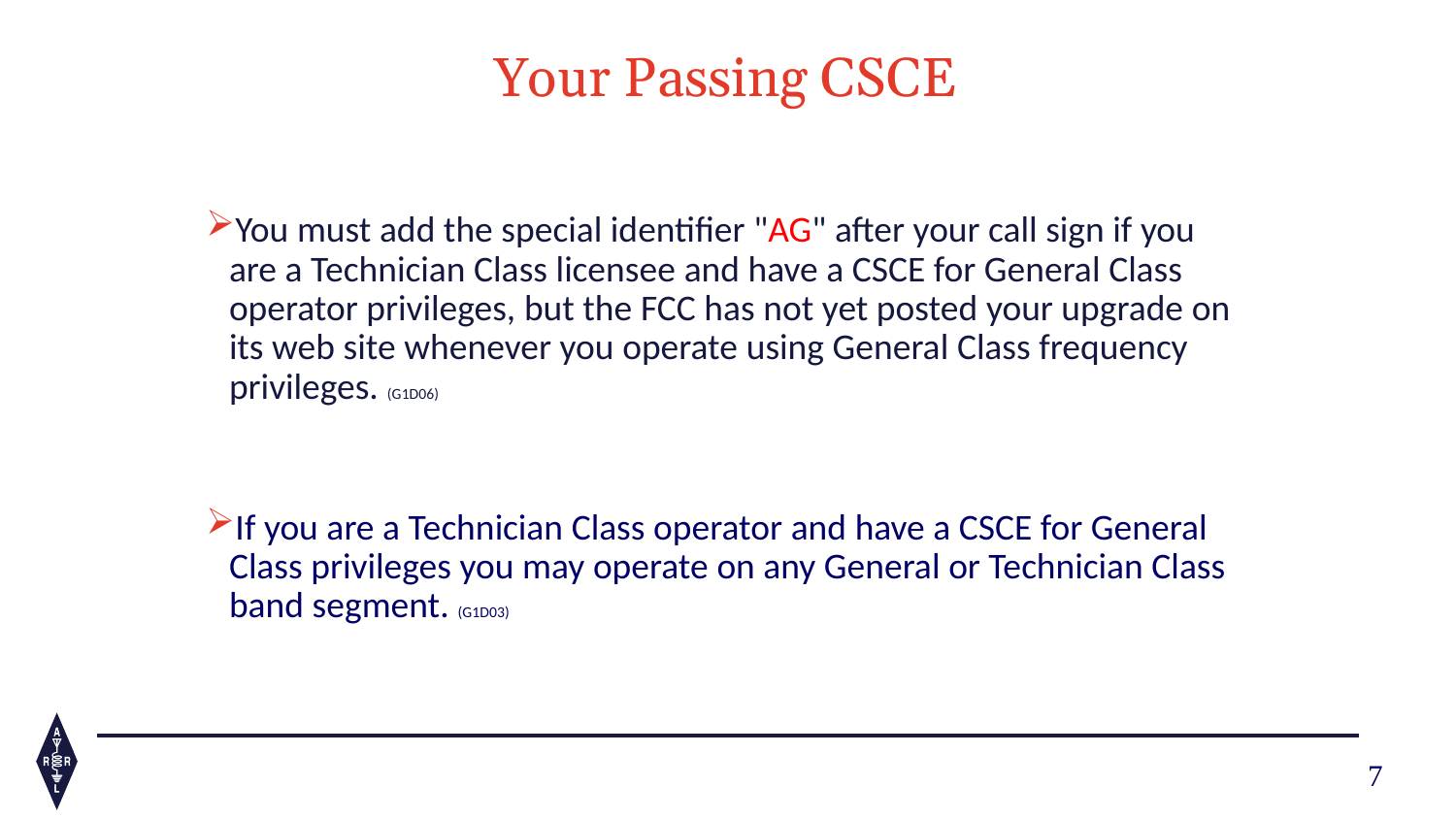

# Your Passing CSCE

You must add the special identifier "AG" after your call sign if you are a Technician Class licensee and have a CSCE for General Class operator privileges, but the FCC has not yet posted your upgrade on its web site whenever you operate using General Class frequency privileges. (G1D06)

If you are a Technician Class operator and have a CSCE for General Class privileges you may operate on any General or Technician Class band segment. (G1D03)

7